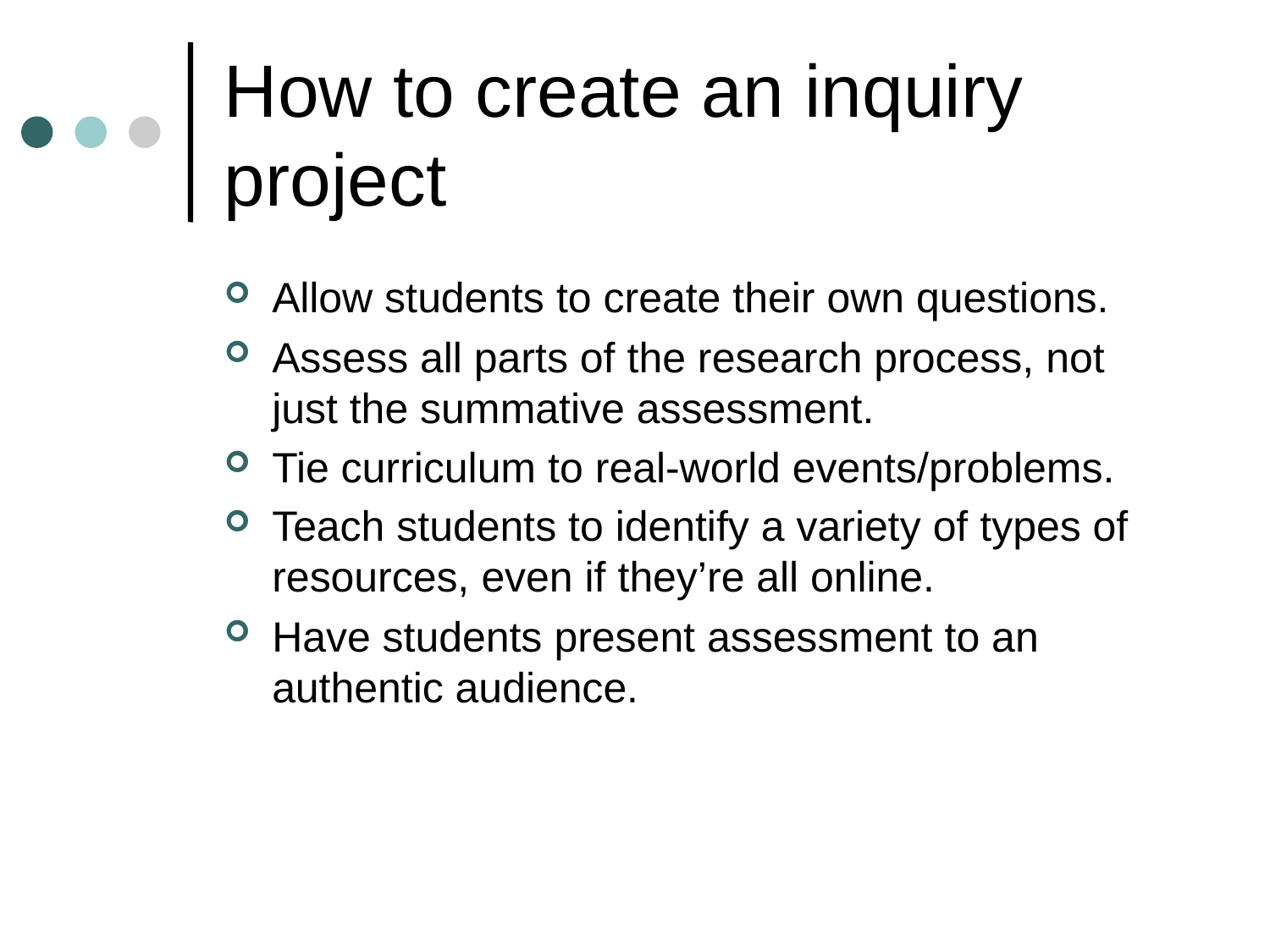

# How to create an inquiry project
Allow students to create their own questions.
Assess all parts of the research process, not just the summative assessment.
Tie curriculum to real-world events/problems.
Teach students to identify a variety of types of resources, even if they’re all online.
Have students present assessment to an authentic audience.